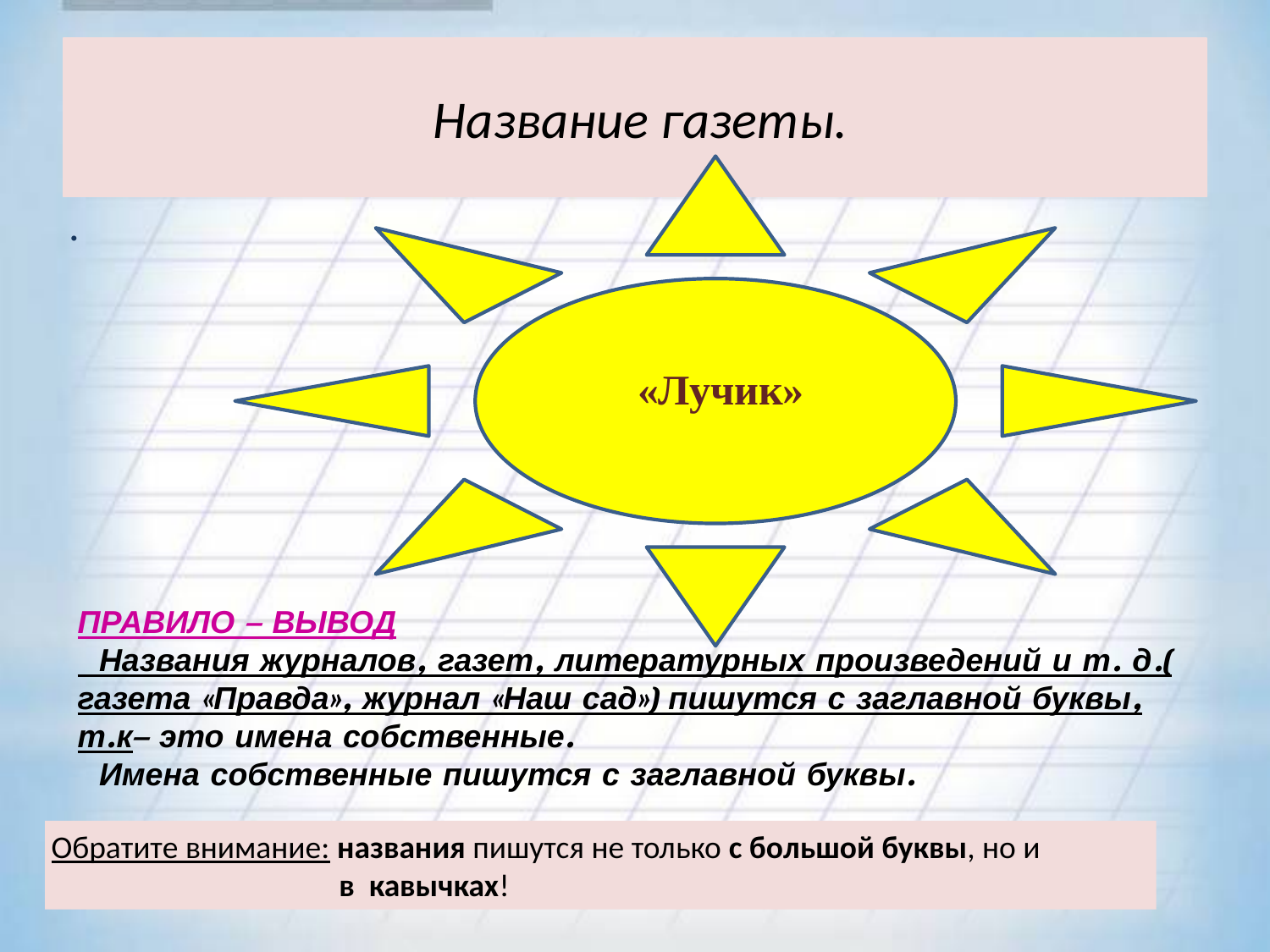

# Название газеты.

.
«Лучик»
ПРАВИЛО – ВЫВОД
  Названия журналов, газет, литературных произведений и т. д.( газета «Правда», журнал «Наш сад») пишутся с заглавной буквы, т.к– это имена собственные.
  Имена собственные пишутся с заглавной буквы.
Обратите внимание: названия пишутся не только с большой буквы, но и
                                        в  кавычках!